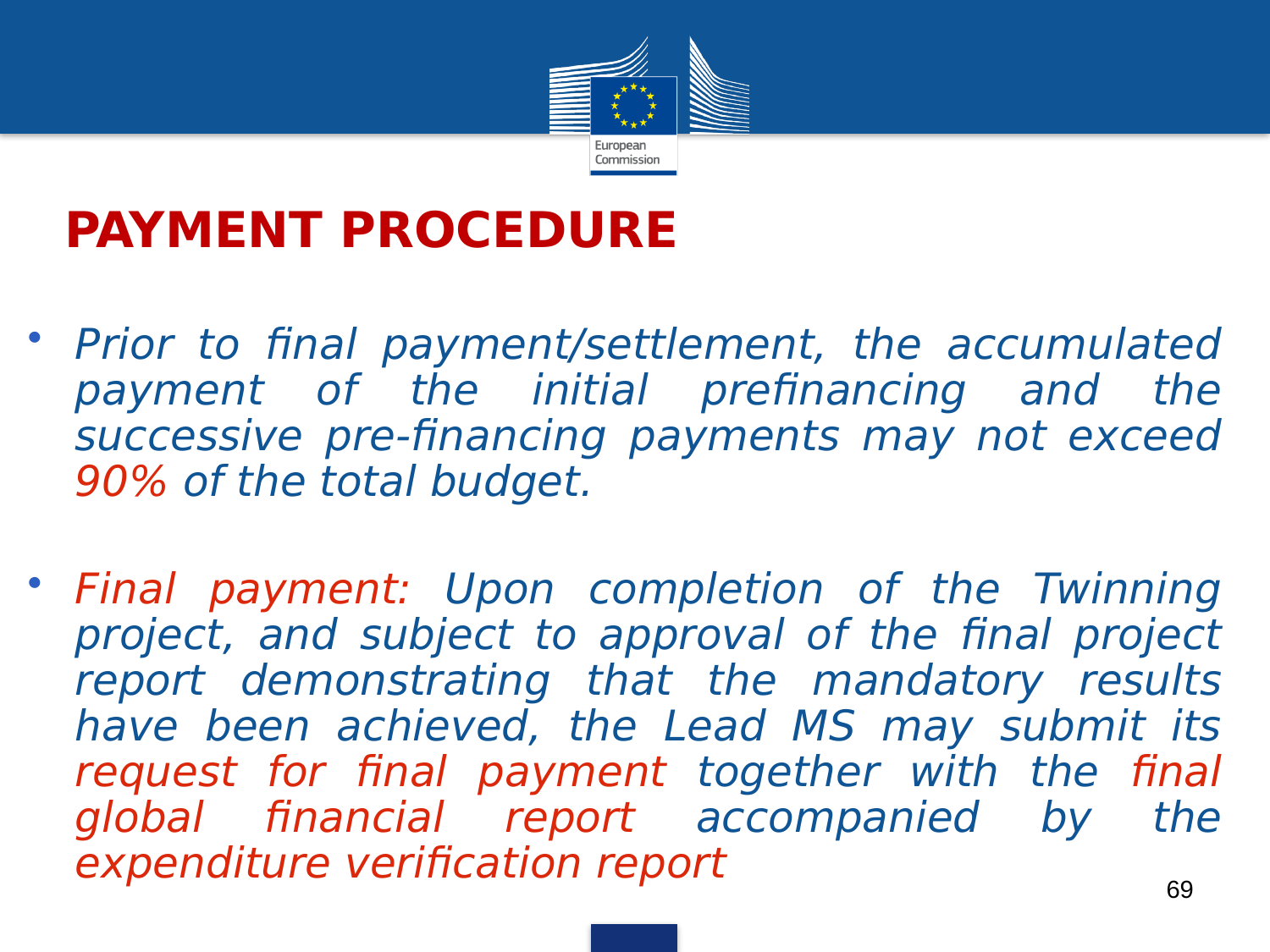

# PAYMENT PROCEDURE
Prior to final payment/settlement, the accumulated payment of the initial prefinancing and the successive pre-financing payments may not exceed 90% of the total budget.

Final payment: Upon completion of the Twinning project, and subject to approval of the final project report demonstrating that the mandatory results have been achieved, the Lead MS may submit its request for final payment together with the final global financial report accompanied by the expenditure verification report
69